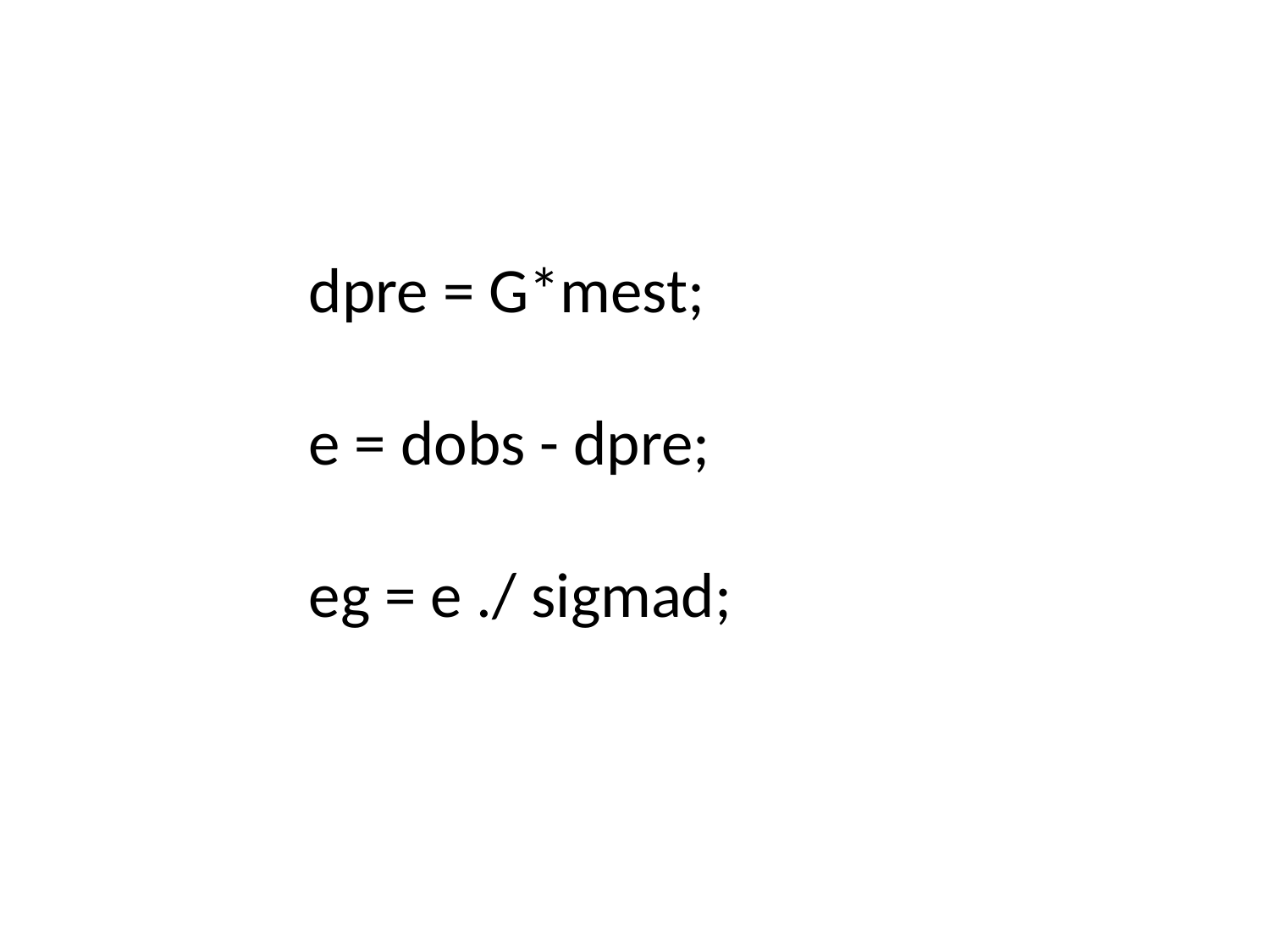

dpre = G*mest;

e = dobs - dpre;

eg = e ./ sigmad;